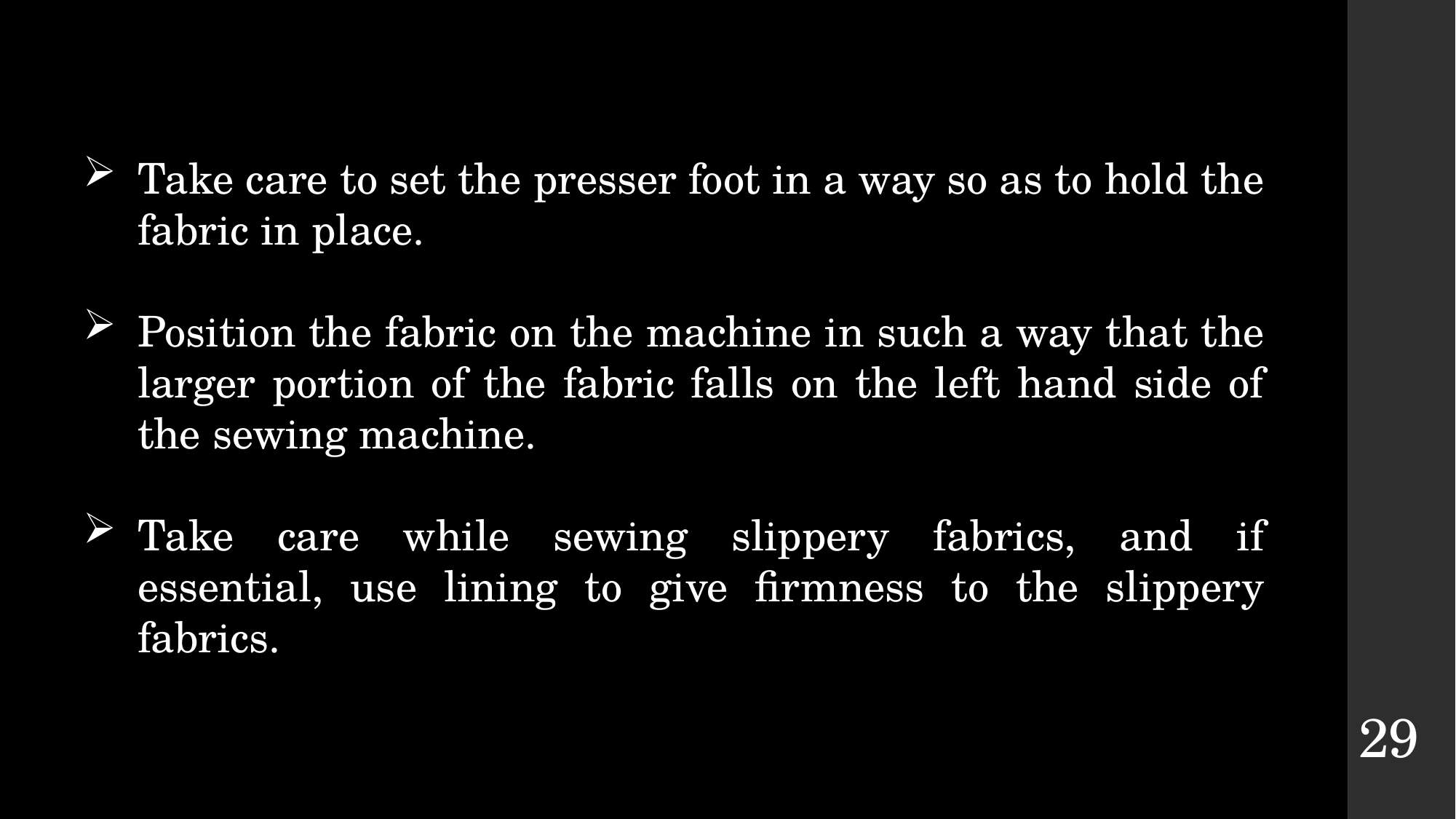

Take care to set the presser foot in a way so as to hold the fabric in place.

Position the fabric on the machine in such a way that the larger portion of the fabric falls on the left hand side of the sewing machine.

Take  care  while  sewing  slippery  fabrics,  and  if essential, use lining to give firmness to the slippery fabrics.
29